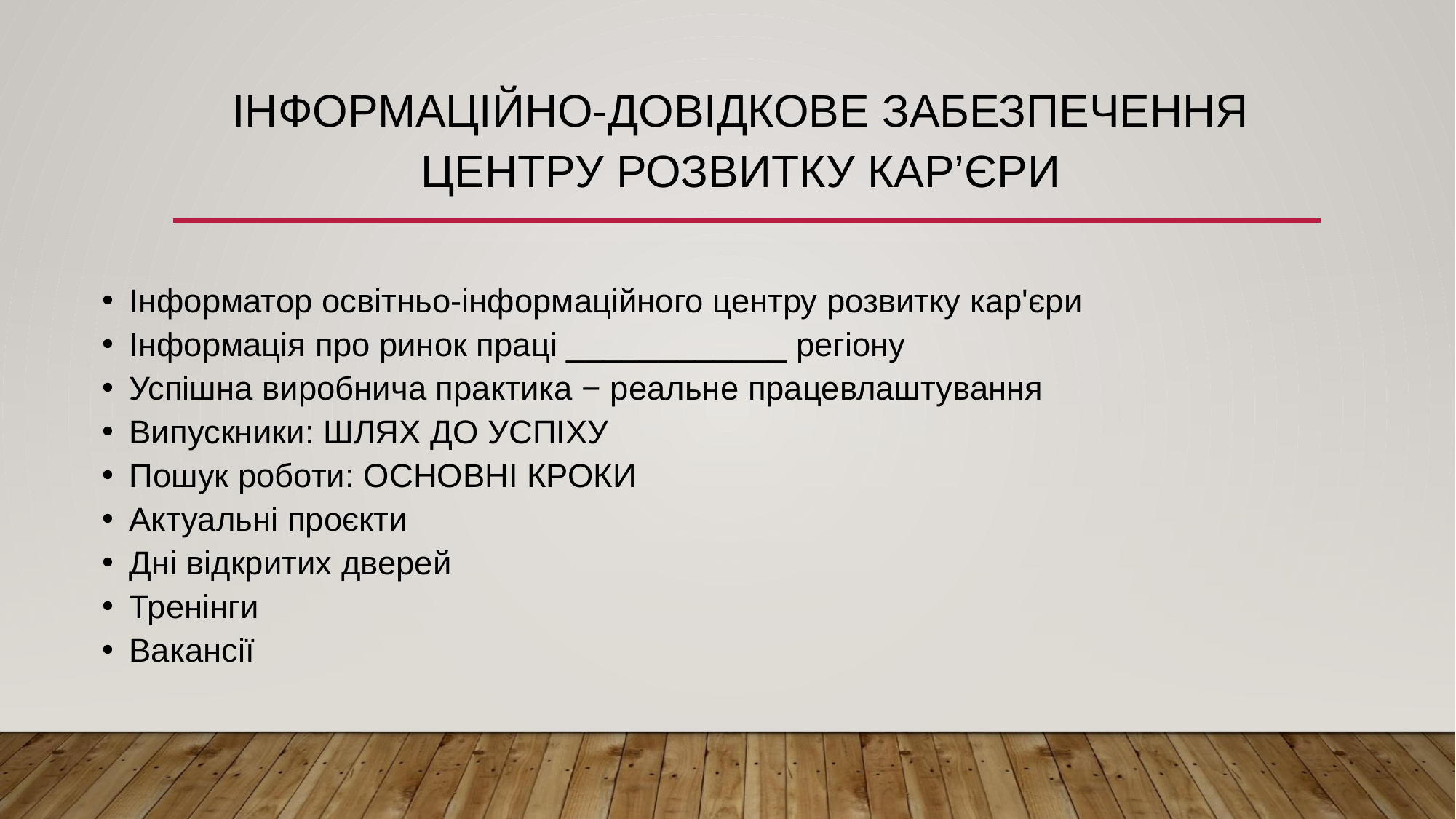

ІНФОРМАЦІЙНО-ДОВІДКОВЕ ЗАБЕЗПЕЧЕННЯ
ЦЕНТРУ РОЗВИТКУ КАР’ЄРИ

Інформатор освітньо-інформаційного центру розвитку кар'єри
Інформація про ринок праці ____________ регіону
Успішна виробнича практика − реальне працевлаштування
Випускники: ШЛЯХ ДО УСПІХУ
Пошук роботи: ОСНОВНІ КРОКИ
Актуальні проєкти
Дні відкритих дверей
Тренінги
Вакансії